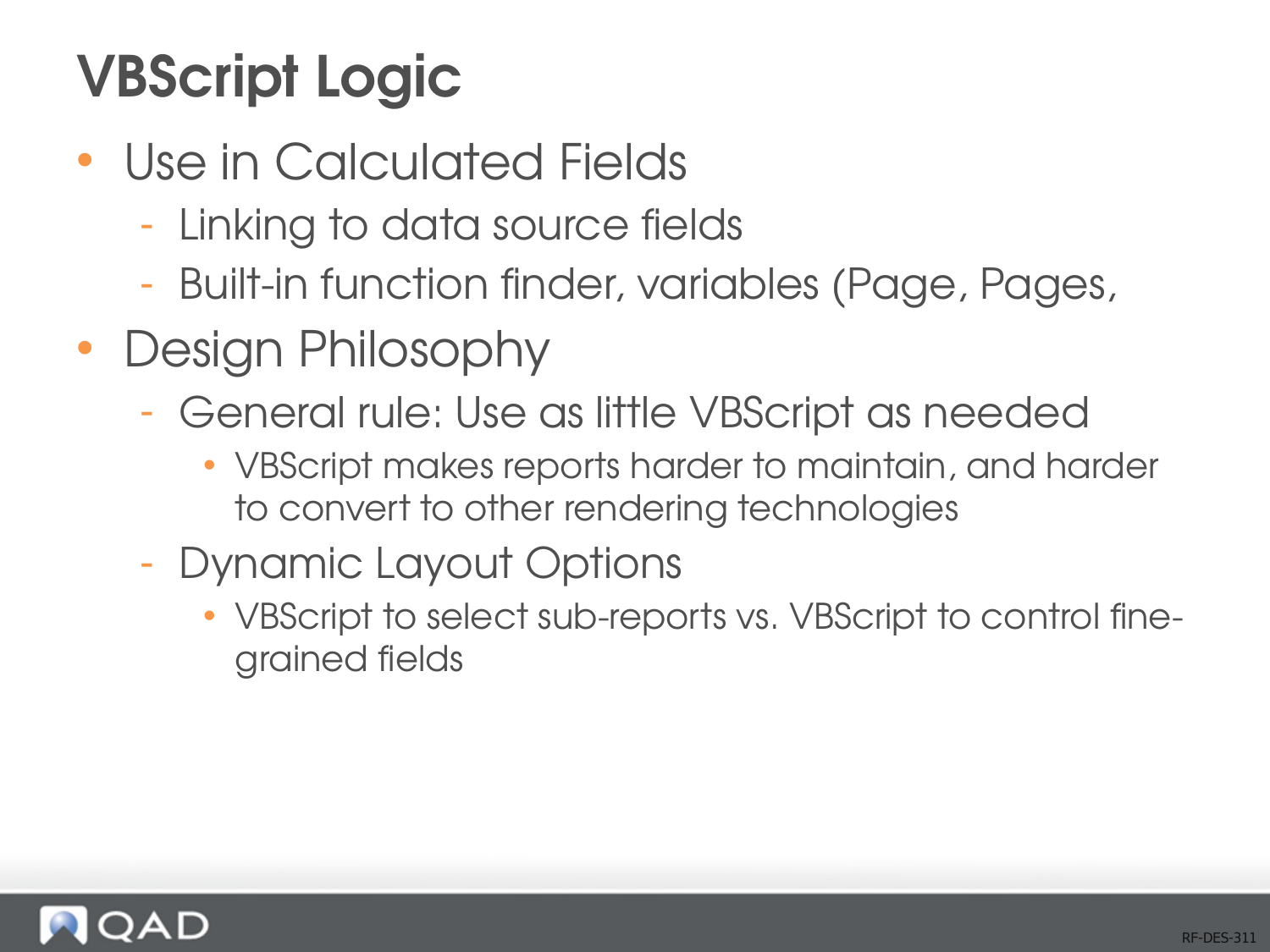

# VBScript Logic
Use in Calculated Fields
Linking to data source fields
Built-in function finder, variables (Page, Pages,
Design Philosophy
General rule: Use as little VBScript as needed
VBScript makes reports harder to maintain, and harder to convert to other rendering technologies
Dynamic Layout Options
VBScript to select sub-reports vs. VBScript to control fine-grained fields
RF-DES-311